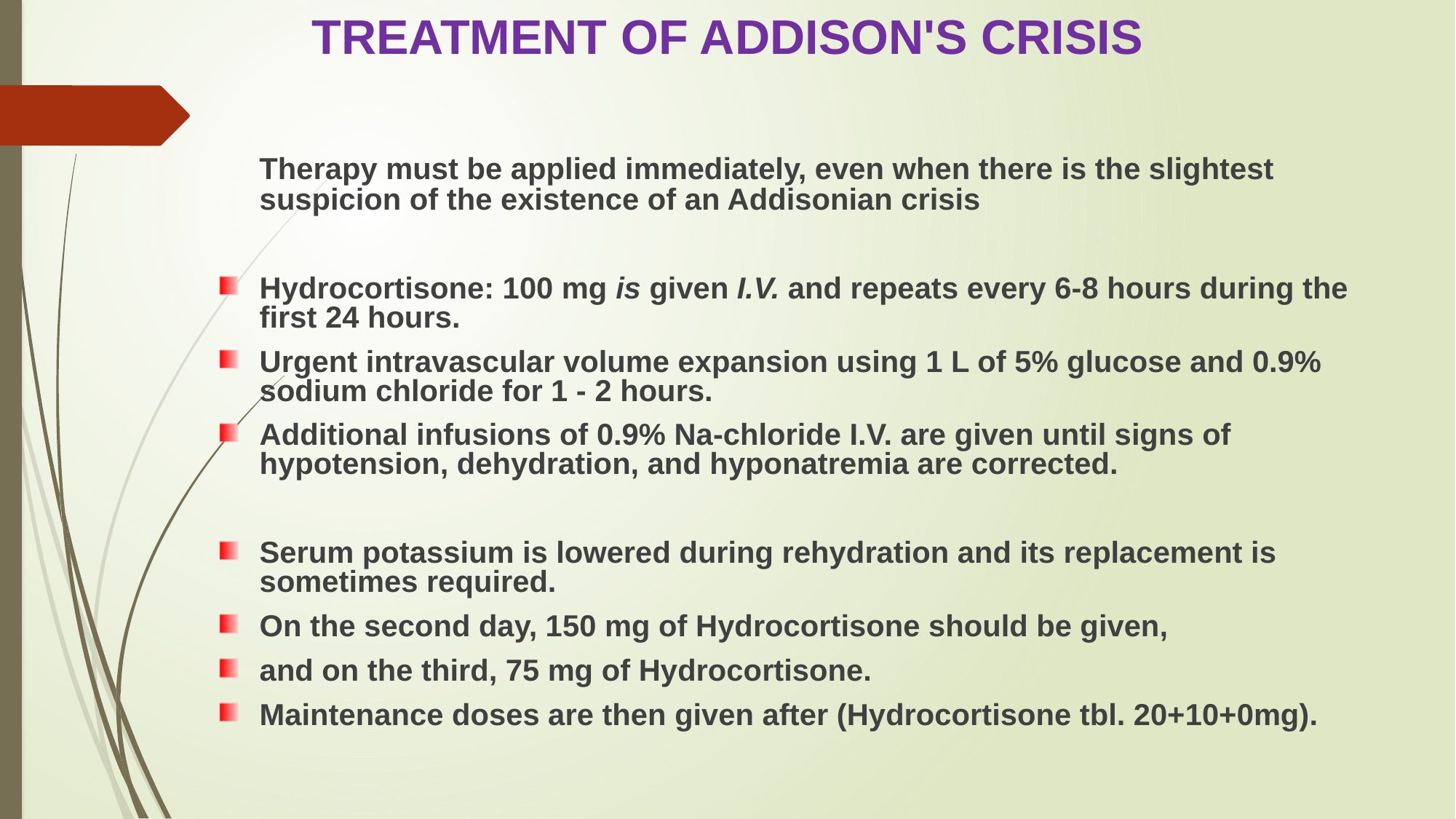

# TREATMENT OF ADDISON'S CRISIS
    Therapy must be applied immediately, even when there is the slightest suspicion of the existence of an Addisonian crisis

Hydrocortisone: 100 mg is given I.V. and repeats every 6-8 hours during the first 24 hours.
Urgent intravascular volume expansion using 1 L of 5% glucose and 0.9% sodium chloride for 1 - 2 hours.
Additional infusions of 0.9% Na-chloride I.V. are given until signs of hypotension, dehydration, and hyponatremia are corrected.

Serum potassium is lowered during rehydration and its replacement is sometimes required.
On the second day, 150 mg of Hydrocortisone should be given,
and on the third, 75 mg of Hydrocortisone.
Maintenance doses are then given after (Hydrocortisone tbl. 20+10+0mg).